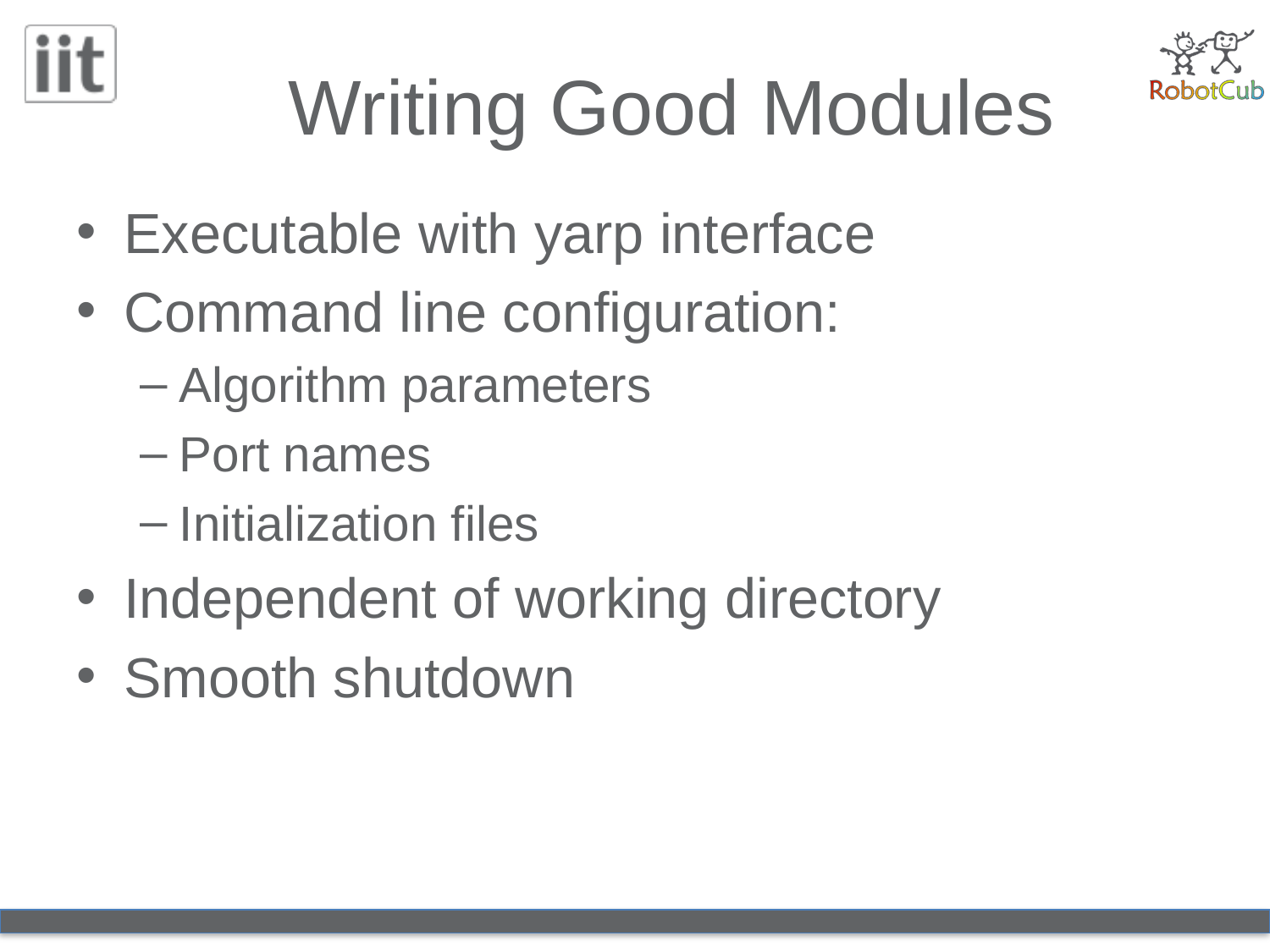

# Writing Good Modules
Executable with yarp interface
Command line configuration:
Algorithm parameters
Port names
Initialization files
Independent of working directory
Smooth shutdown